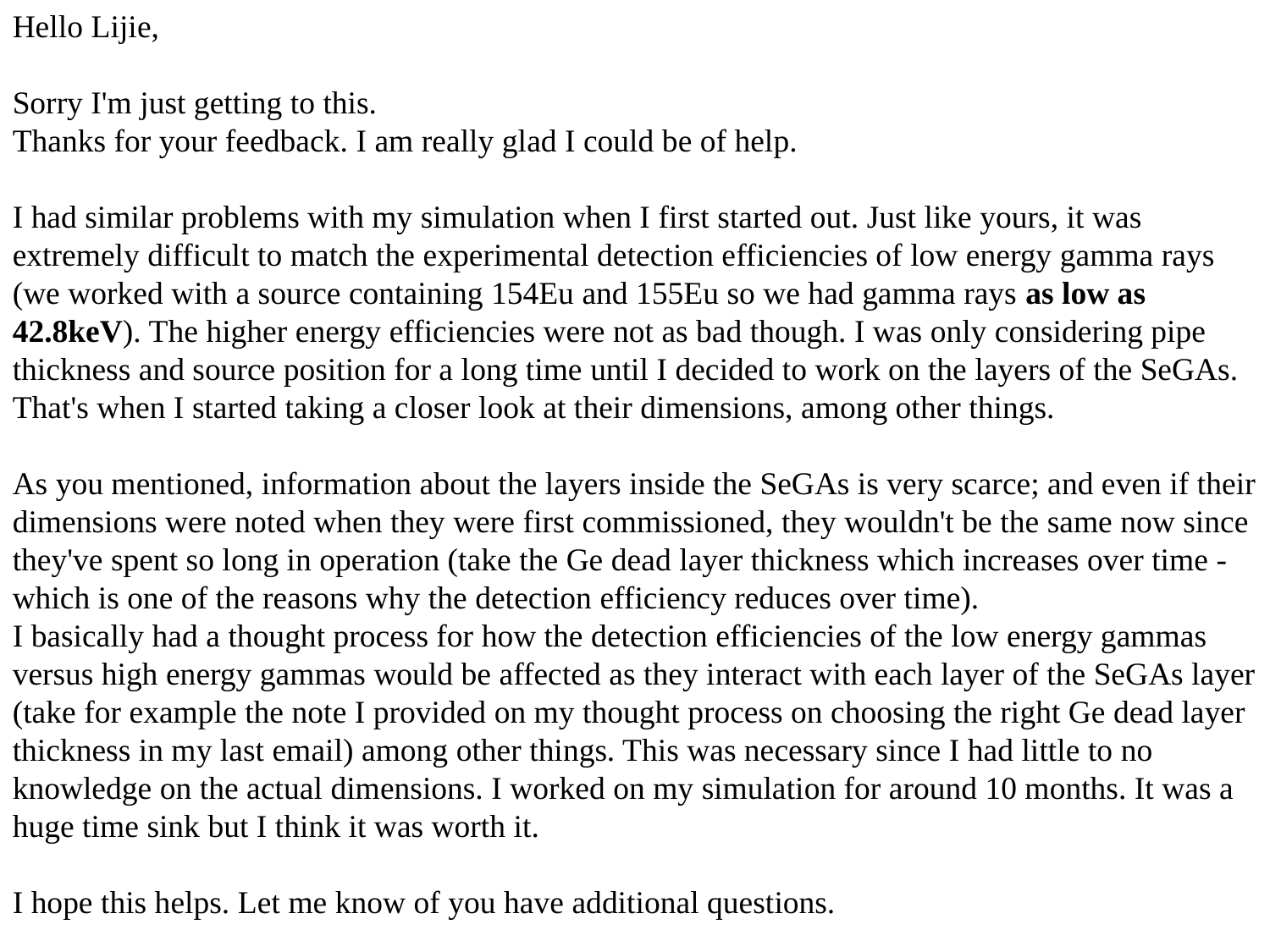

Hello Lijie,

Sorry I'm just getting to this.
Thanks for your feedback. I am really glad I could be of help.

I had similar problems with my simulation when I first started out. Just like yours, it was extremely difficult to match the experimental detection efficiencies of low energy gamma rays (we worked with a source containing 154Eu and 155Eu so we had gamma rays as low as 42.8keV). The higher energy efficiencies were not as bad though. I was only considering pipe thickness and source position for a long time until I decided to work on the layers of the SeGAs. That's when I started taking a closer look at their dimensions, among other things.

As you mentioned, information about the layers inside the SeGAs is very scarce; and even if their dimensions were noted when they were first commissioned, they wouldn't be the same now since they've spent so long in operation (take the Ge dead layer thickness which increases over time - which is one of the reasons why the detection efficiency reduces over time).
I basically had a thought process for how the detection efficiencies of the low energy gammas versus high energy gammas would be affected as they interact with each layer of the SeGAs layer (take for example the note I provided on my thought process on choosing the right Ge dead layer thickness in my last email) among other things. This was necessary since I had little to no knowledge on the actual dimensions. I worked on my simulation for around 10 months. It was a huge time sink but I think it was worth it.

I hope this helps. Let me know of you have additional questions.